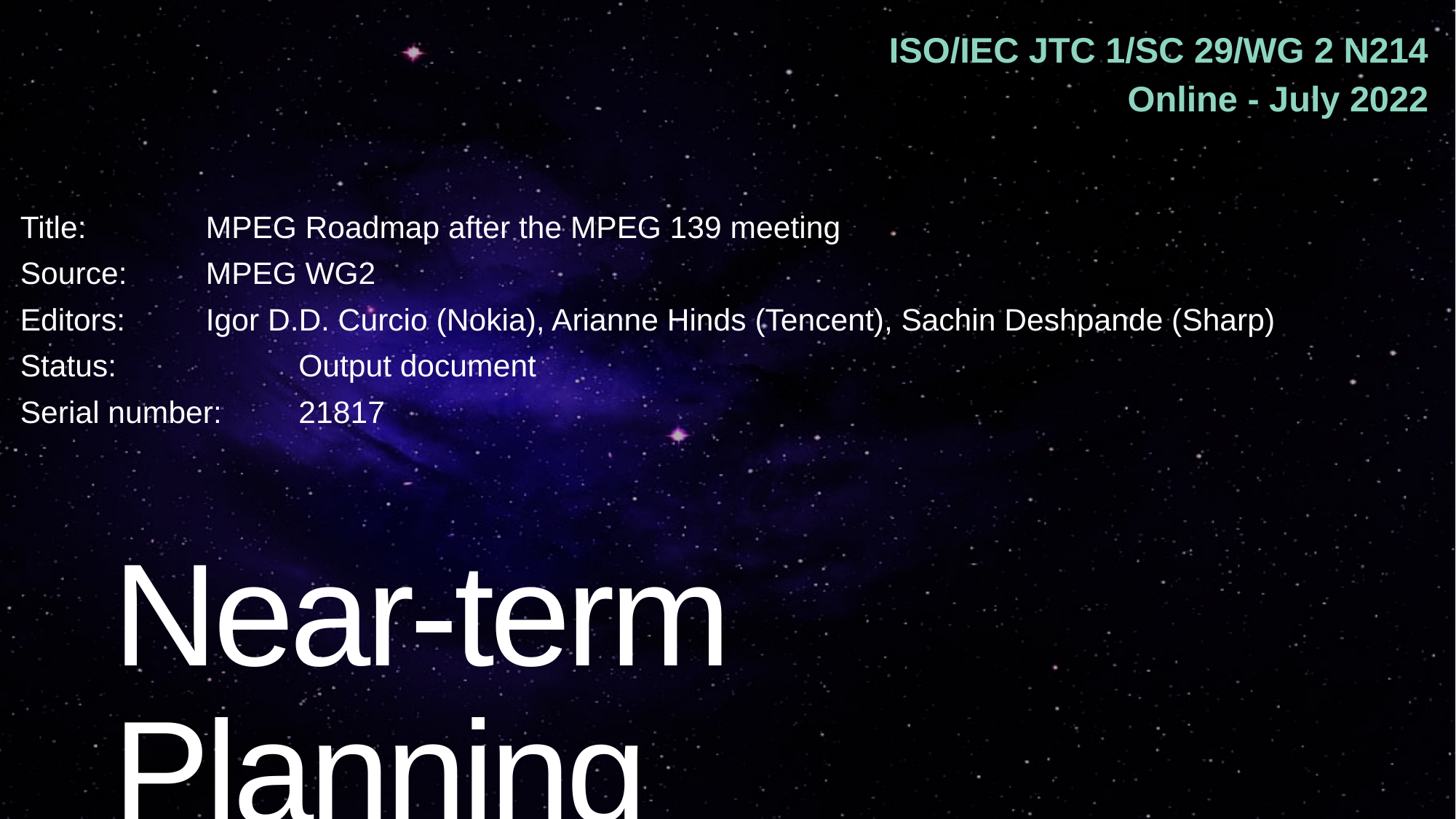

ISO/IEC JTC 1/SC 29/WG 2 N214
Online - July 2022
Title:		MPEG Roadmap after the MPEG 139 meeting
Source: 	MPEG WG2
Editors: 	Igor D.D. Curcio (Nokia), Arianne Hinds (Tencent), Sachin Deshpande (Sharp)
Status: 		Output document
Serial number:	21817
# Near-term Planning